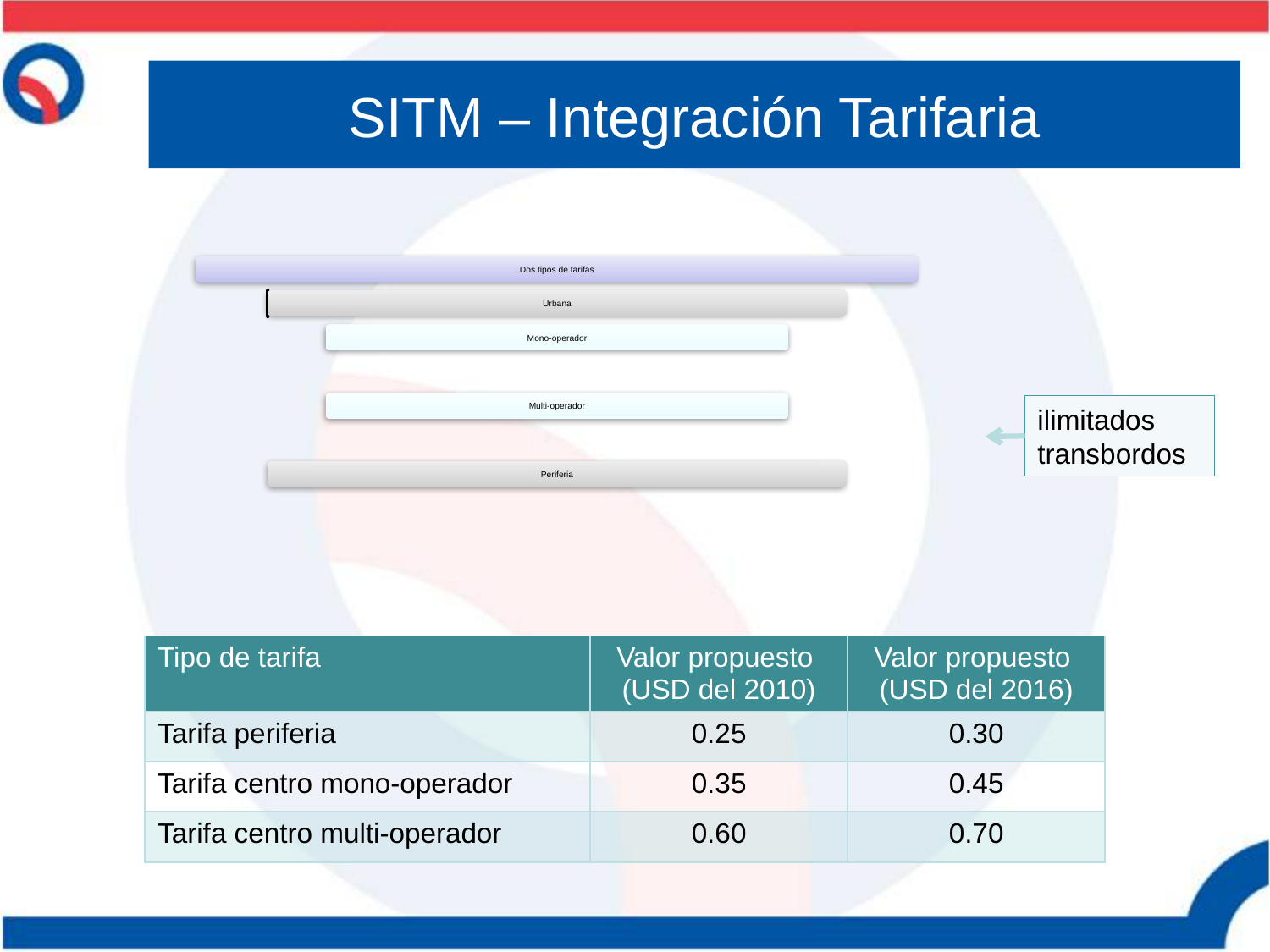

# SITM – Integración Tarifaria
Dos tipos de tarifas
Urbana
Mono-operador
Multi-operador
Periferia
ilimitados transbordos
| Tipo de tarifa | Valor propuesto (USD del 2010) | Valor propuesto (USD del 2016) |
| --- | --- | --- |
| Tarifa periferia | 0.25 | 0.30 |
| Tarifa centro mono-operador | 0.35 | 0.45 |
| Tarifa centro multi-operador | 0.60 | 0.70 |